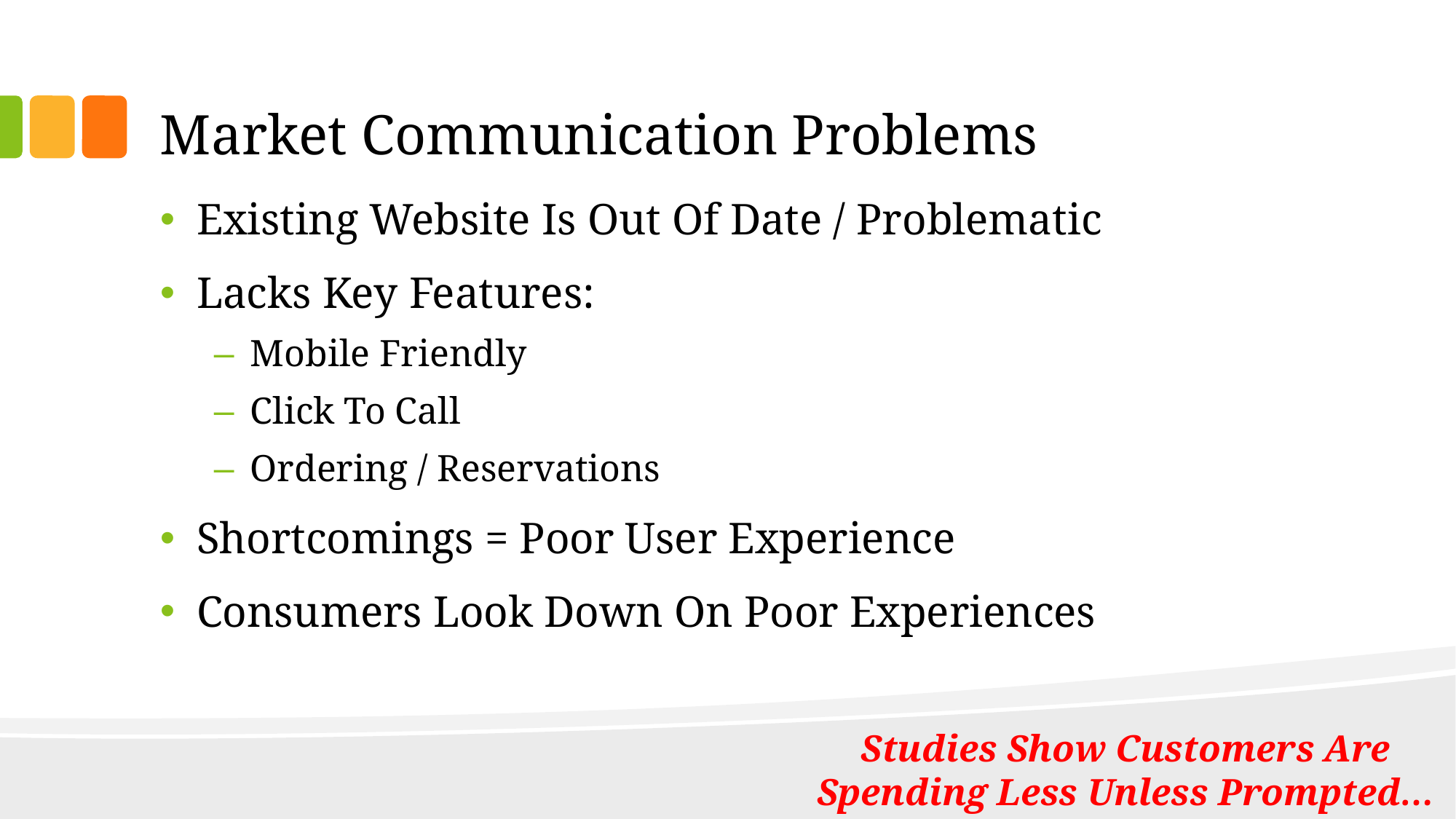

# Market Communication Problems
Existing Website Is Out Of Date / Problematic
Lacks Key Features:
Mobile Friendly
Click To Call
Ordering / Reservations
Shortcomings = Poor User Experience
Consumers Look Down On Poor Experiences
Studies Show Customers Are
Spending Less Unless Prompted…